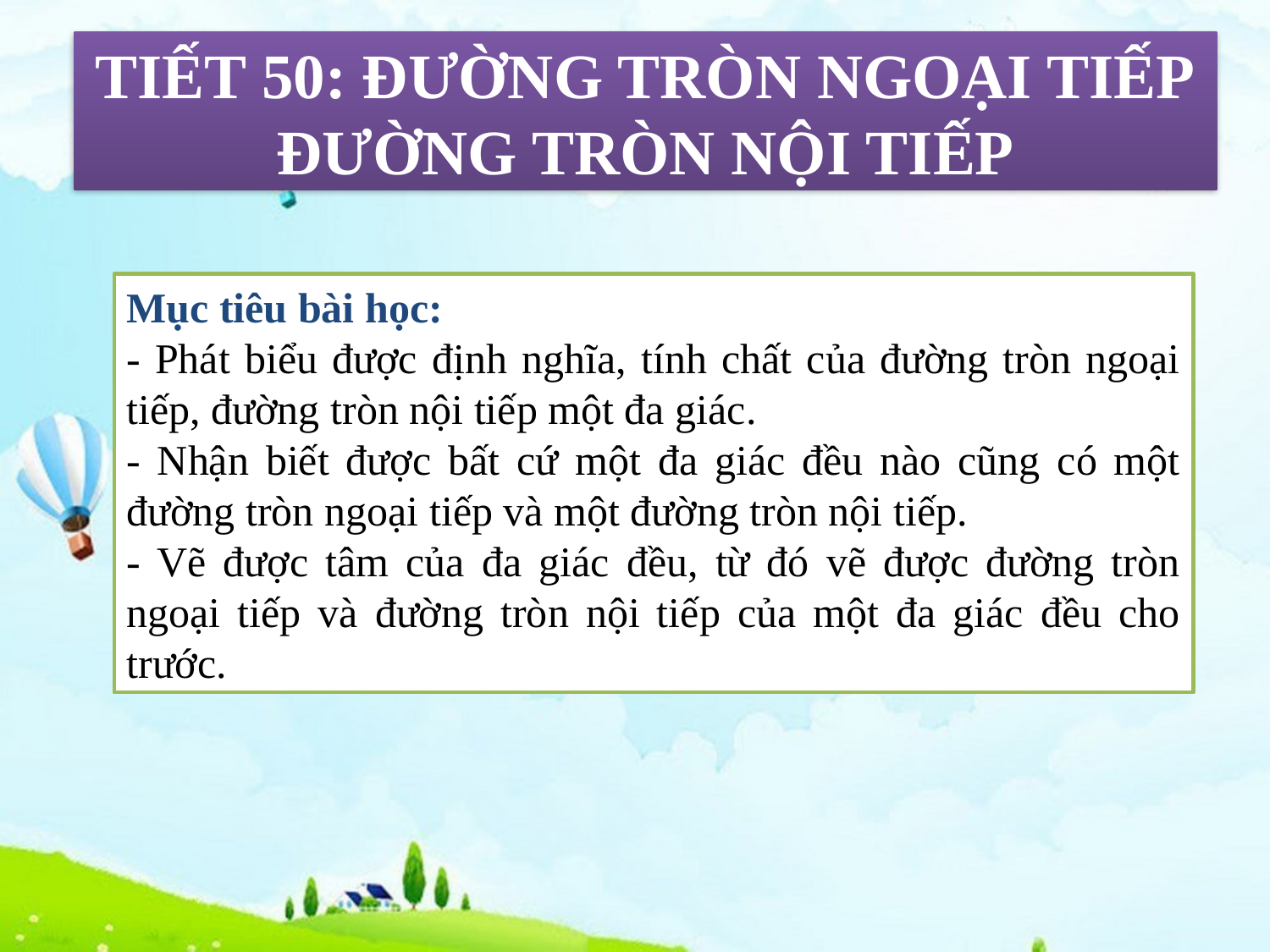

# TIẾT 50: ĐƯỜNG TRÒN NGOẠI TIẾP ĐƯỜNG TRÒN NỘI TIẾP
Mục tiêu bài học:
- Phát biểu được định nghĩa, tính chất của đường tròn ngoại tiếp, đường tròn nội tiếp một đa giác.
- Nhận biết được bất cứ một đa giác đều nào cũng có một đường tròn ngoại tiếp và một đường tròn nội tiếp.
- Vẽ được tâm của đa giác đều, từ đó vẽ được đường tròn ngoại tiếp và đường tròn nội tiếp của một đa giác đều cho trước.